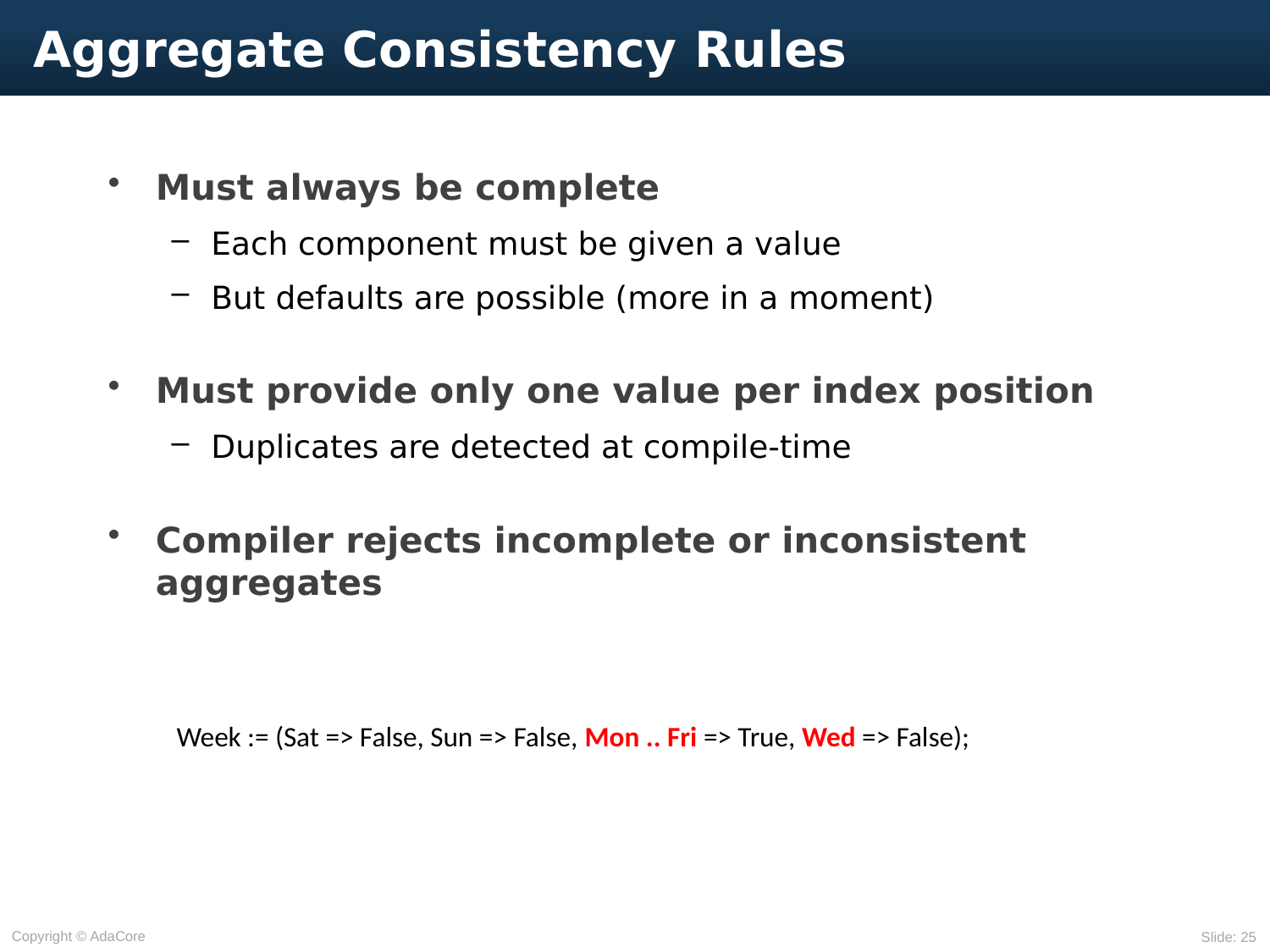

# Aggregate Consistency Rules
Must always be complete
Each component must be given a value
But defaults are possible (more in a moment)
Must provide only one value per index position
Duplicates are detected at compile-time
Compiler rejects incomplete or inconsistent aggregates
Week := (Sat => False, Sun => False, Mon .. Fri => True, Wed => False);